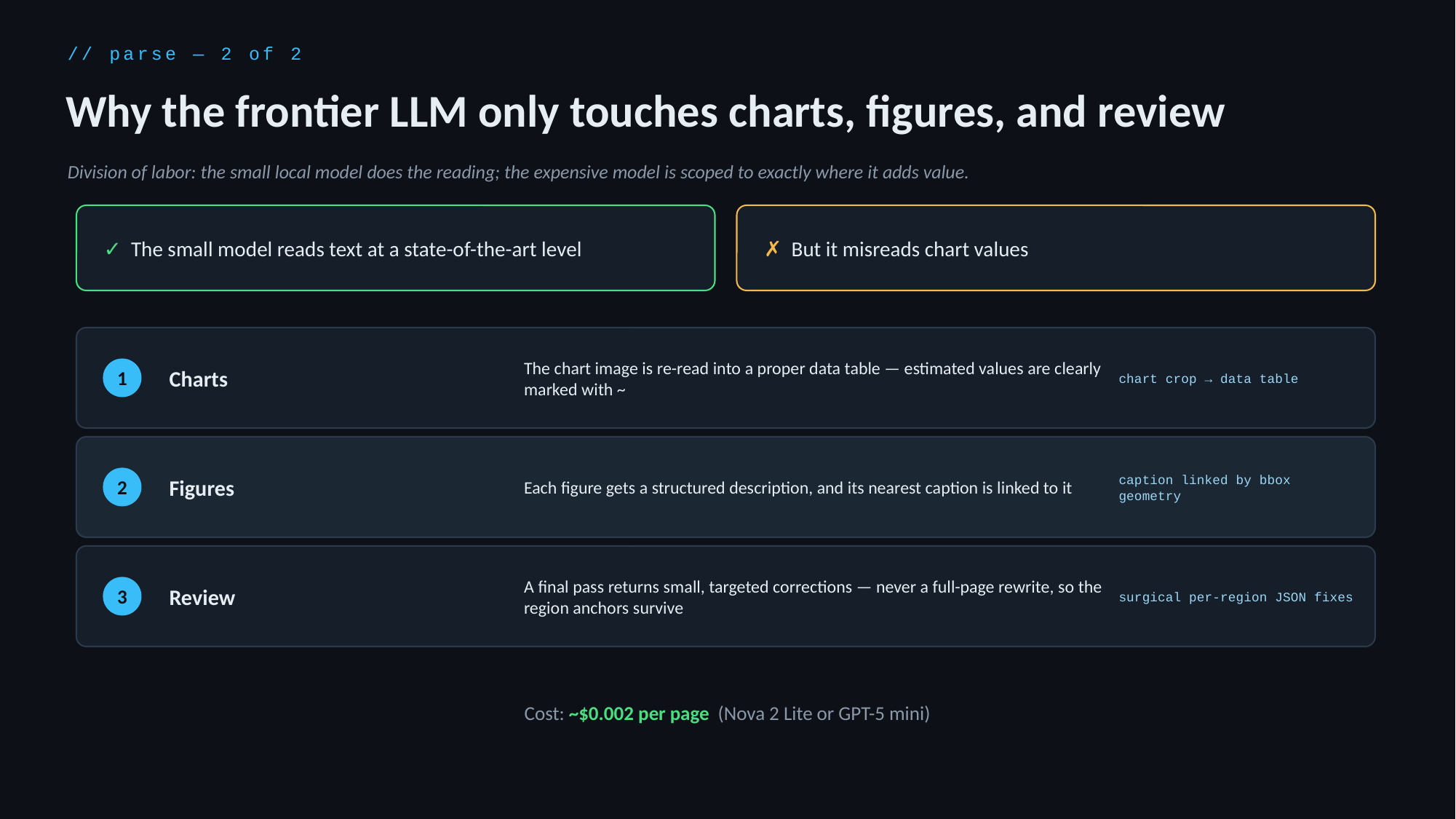

// parse — 2 of 2
Why the frontier LLM only touches charts, figures, and review
Division of labor: the small local model does the reading; the expensive model is scoped to exactly where it adds value.

✓  The small model reads text at a state-of-the-art level

✗  But it misreads chart values

The chart image is re-read into a proper data table — estimated values are clearly marked with ~
chart crop → data table
Charts
1

Each figure gets a structured description, and its nearest caption is linked to it
caption linked by bbox geometry
Figures
2

A final pass returns small, targeted corrections — never a full-page rewrite, so the region anchors survive
surgical per-region JSON fixes
Review
3

Cost: ~$0.002 per page  (Nova 2 Lite or GPT-5 mini)